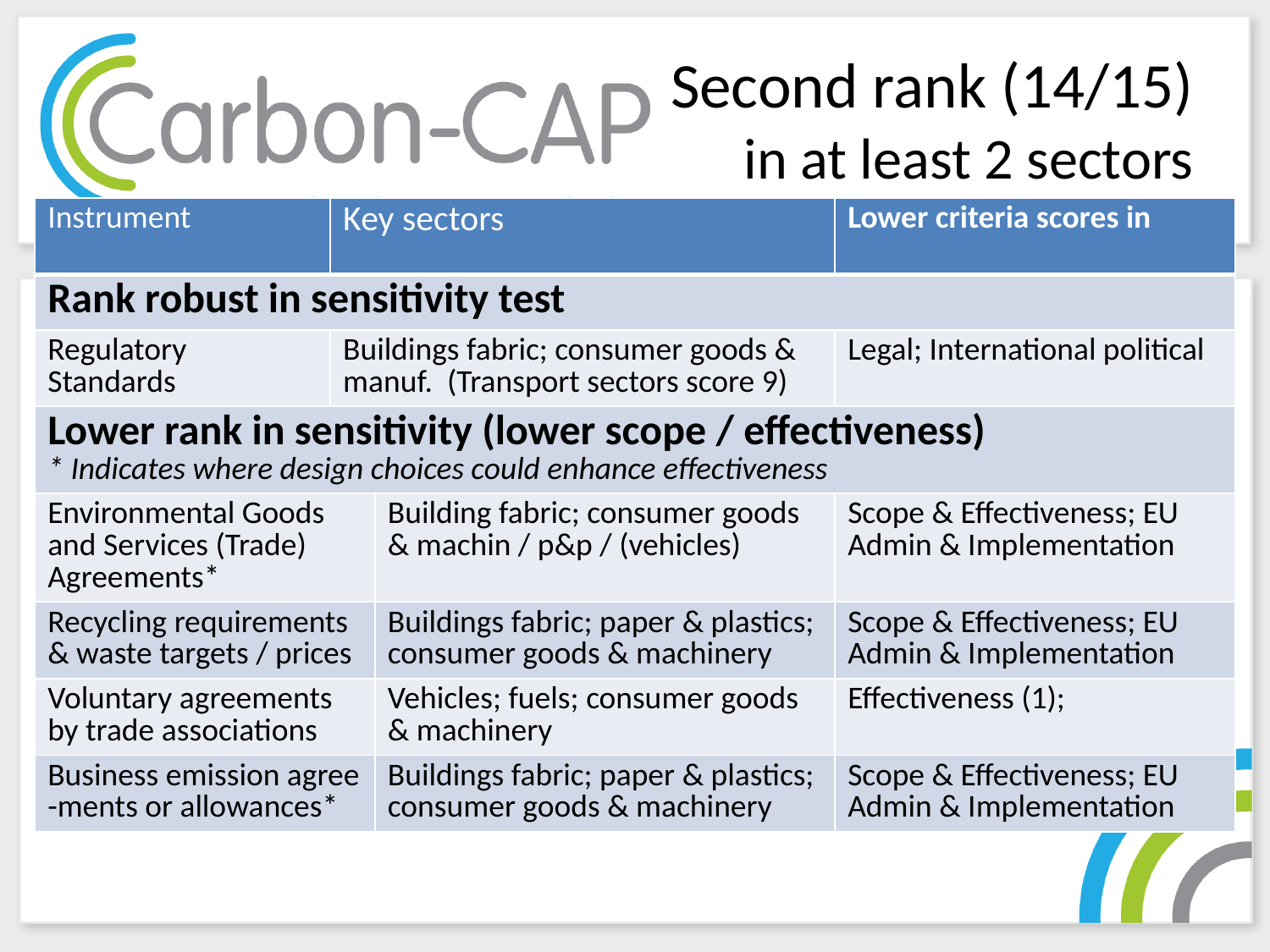

# Second rank (14/15) in at least 2 sectors
| Instrument | Key sectors |  | Lower criteria scores in |
| --- | --- | --- | --- |
| Rank robust in sensitivity test |  |  |  |
| Regulatory Standards | Buildings fabric; consumer goods & manuf. (Transport sectors score 9) |  | Legal; International political |
| Lower rank in sensitivity (lower scope / effectiveness) \* Indicates where design choices could enhance effectiveness |  |  |  |
| Environmental Goods and Services (Trade) Agreements\* |  | Building fabric; consumer goods & machin / p&p / (vehicles) | Scope & Effectiveness; EU Admin & Implementation |
| Recycling requirements & waste targets / prices |  | Buildings fabric; paper & plastics; consumer goods & machinery | Scope & Effectiveness; EU Admin & Implementation |
| Voluntary agreements by trade associations |  | Vehicles; fuels; consumer goods & machinery | Effectiveness (1); |
| Business emission agree -ments or allowances\* |  | Buildings fabric; paper & plastics; consumer goods & machinery | Scope & Effectiveness; EU Admin & Implementation |